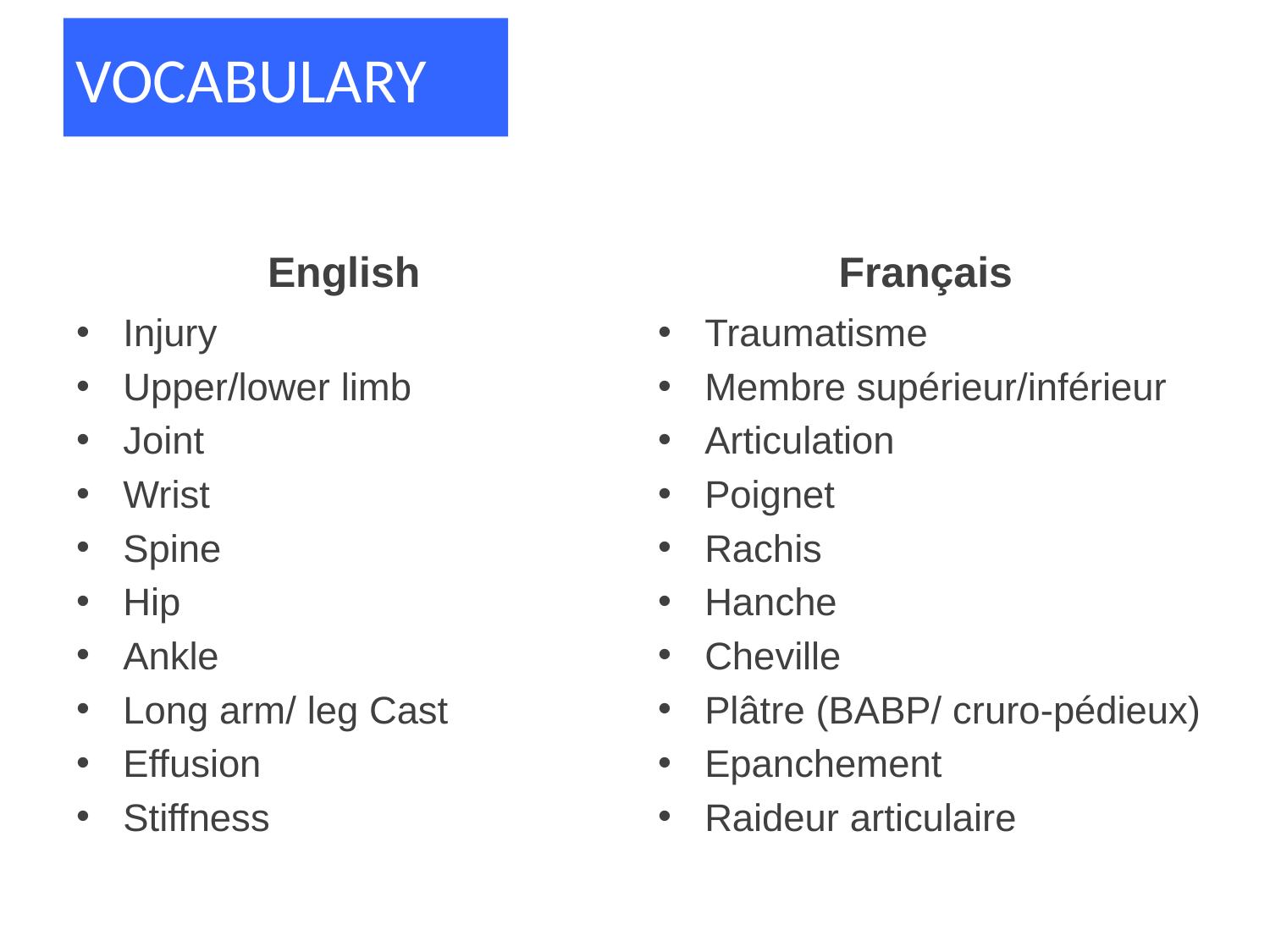

VOCABULARY
English
Français
Injury
Upper/lower limb
Joint
Wrist
Spine
Hip
Ankle
Long arm/ leg Cast
Effusion
Stiffness

Traumatisme
Membre supérieur/inférieur
Articulation
Poignet
Rachis
Hanche
Cheville
Plâtre (BABP/ cruro-pédieux)
Epanchement
Raideur articulaire